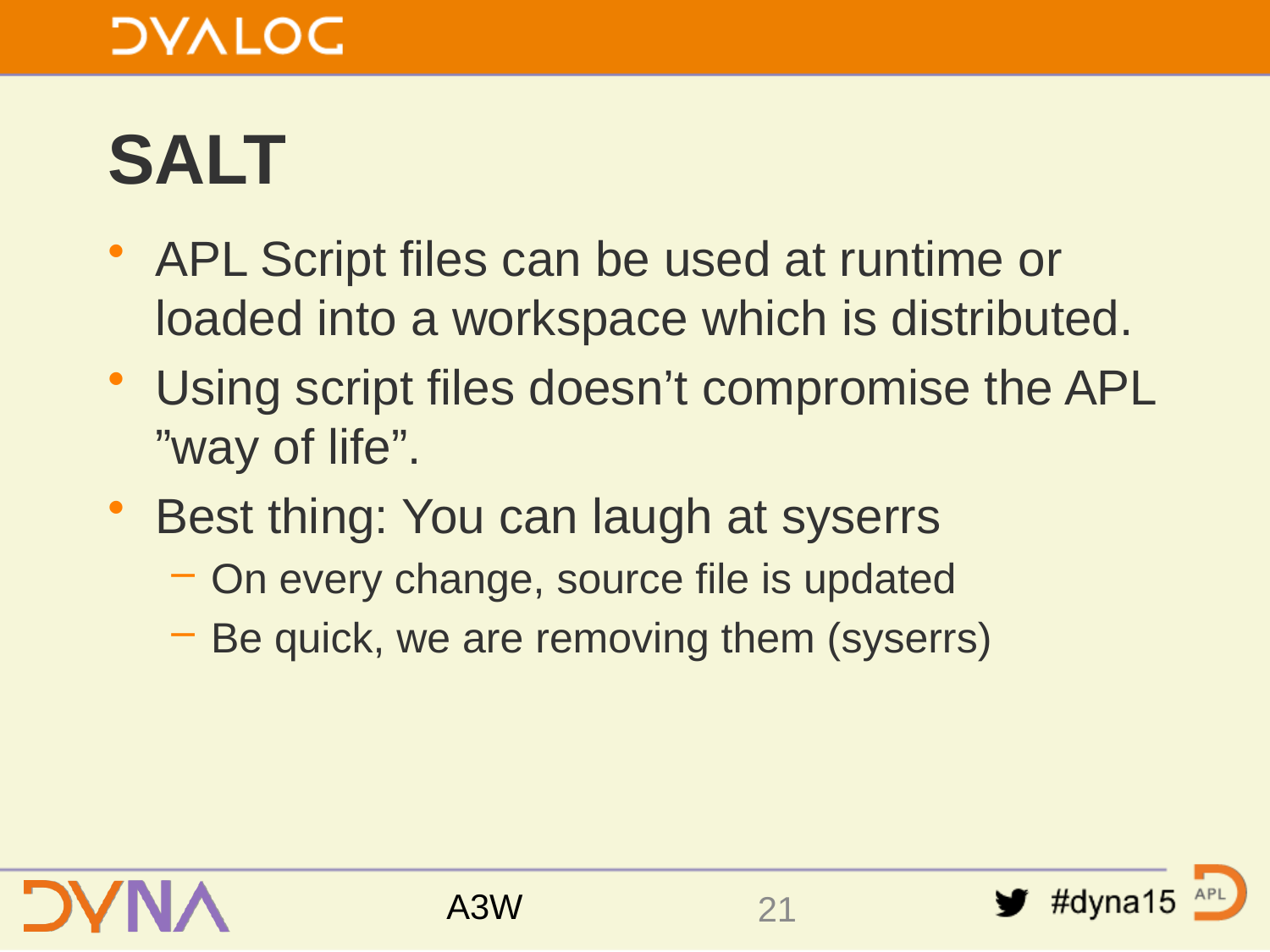

# SALT
APL Script files can be used at runtime or loaded into a workspace which is distributed.
Using script files doesn’t compromise the APL ”way of life”.
Best thing: You can laugh at syserrs
On every change, source file is updated
Be quick, we are removing them (syserrs)
21
A3W